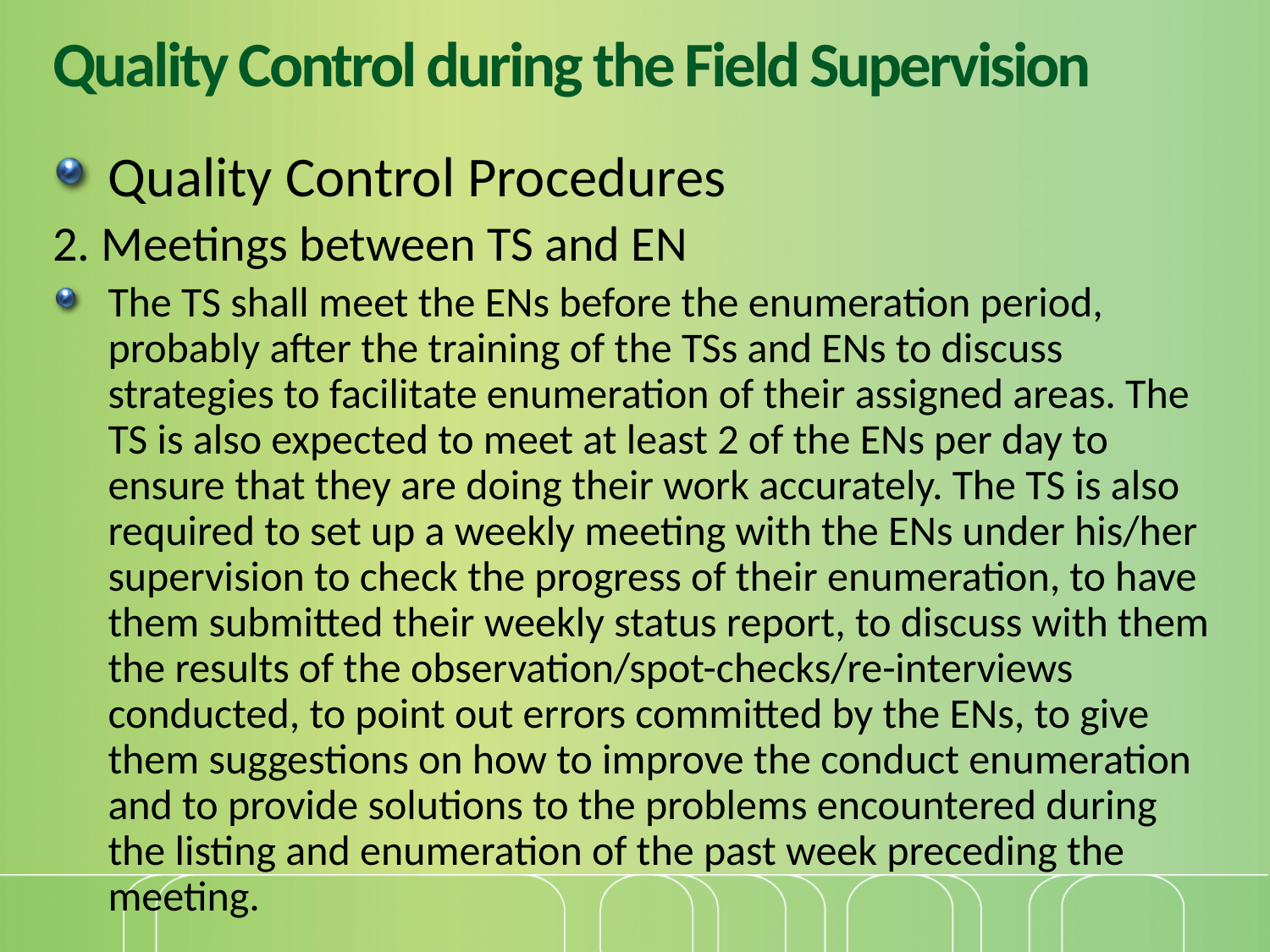

# Quality Control during the Field Supervision
Quality Control Procedures
2. Meetings between TS and EN
The TS shall meet the ENs before the enumeration period, probably after the training of the TSs and ENs to discuss strategies to facilitate enumeration of their assigned areas. The TS is also expected to meet at least 2 of the ENs per day to ensure that they are doing their work accurately. The TS is also required to set up a weekly meeting with the ENs under his/her supervision to check the progress of their enumeration, to have them submitted their weekly status report, to discuss with them the results of the observation/spot-checks/re-interviews conducted, to point out errors committed by the ENs, to give them suggestions on how to improve the conduct enumeration and to provide solutions to the problems encountered during the listing and enumeration of the past week preceding the meeting.